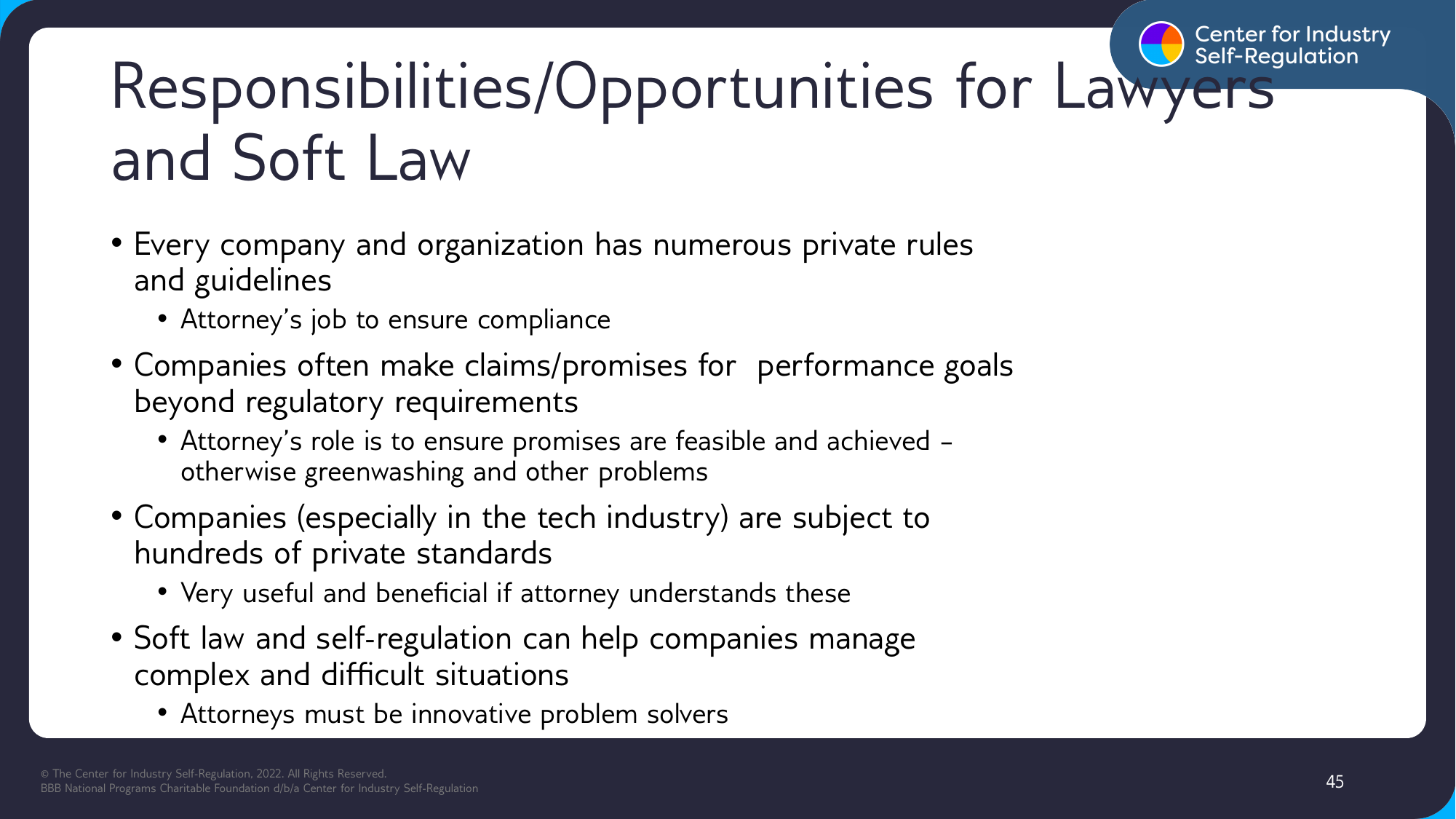

# Responsibilities/Opportunities for Lawyers and Soft Law
Every company and organization has numerous private rules and guidelines
Attorney’s job to ensure compliance
Companies often make claims/promises for  performance goals beyond regulatory requirements
Attorney’s role is to ensure promises are feasible and achieved – otherwise greenwashing and other problems
Companies (especially in the tech industry) are subject to hundreds of private standards
Very useful and beneficial if attorney understands these
Soft law and self-regulation can help companies manage complex and difficult situations
Attorneys must be innovative problem solvers
45